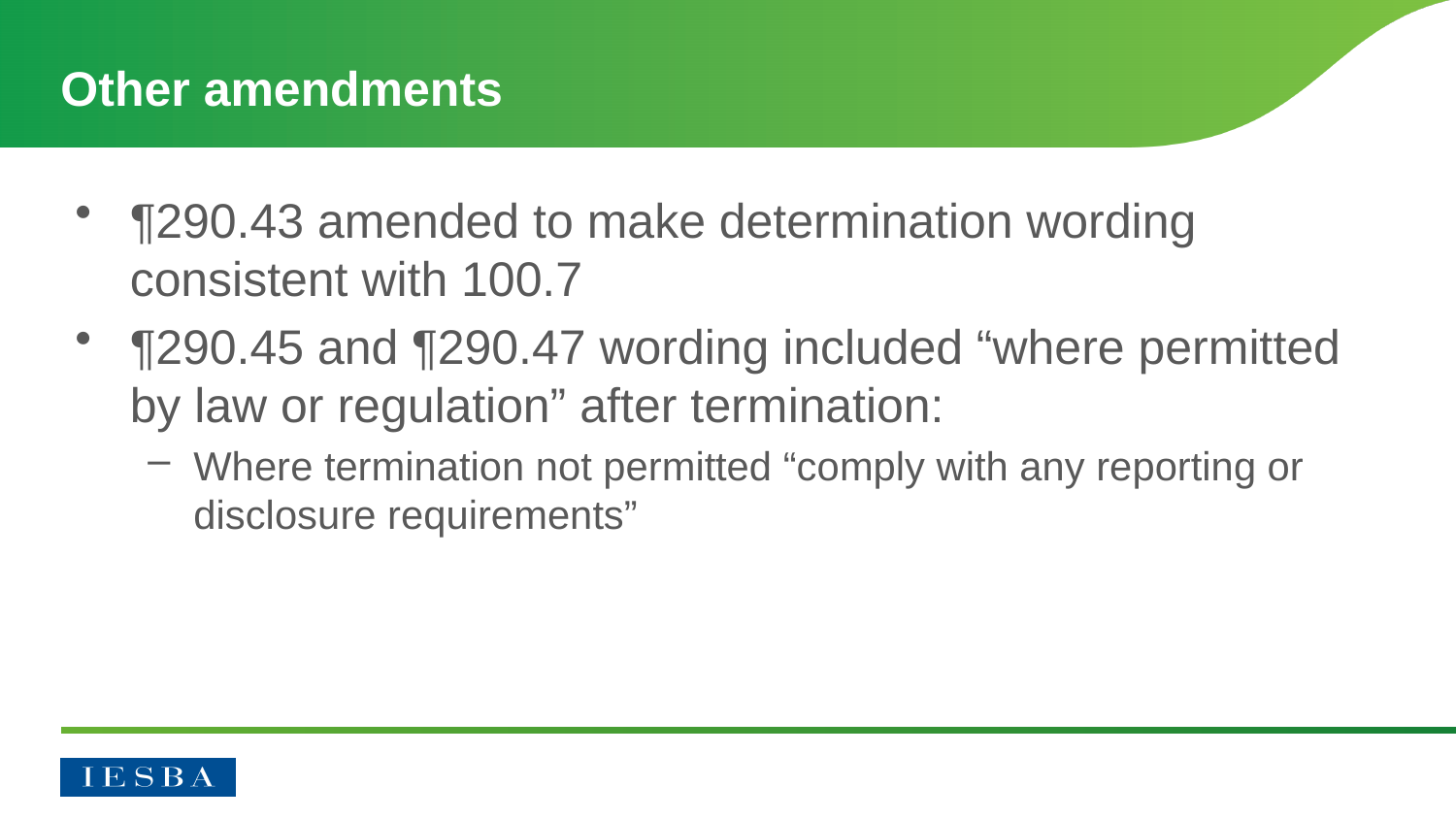

# Other amendments
¶290.43 amended to make determination wording consistent with 100.7
¶290.45 and ¶290.47 wording included “where permitted by law or regulation” after termination:
Where termination not permitted “comply with any reporting or disclosure requirements”